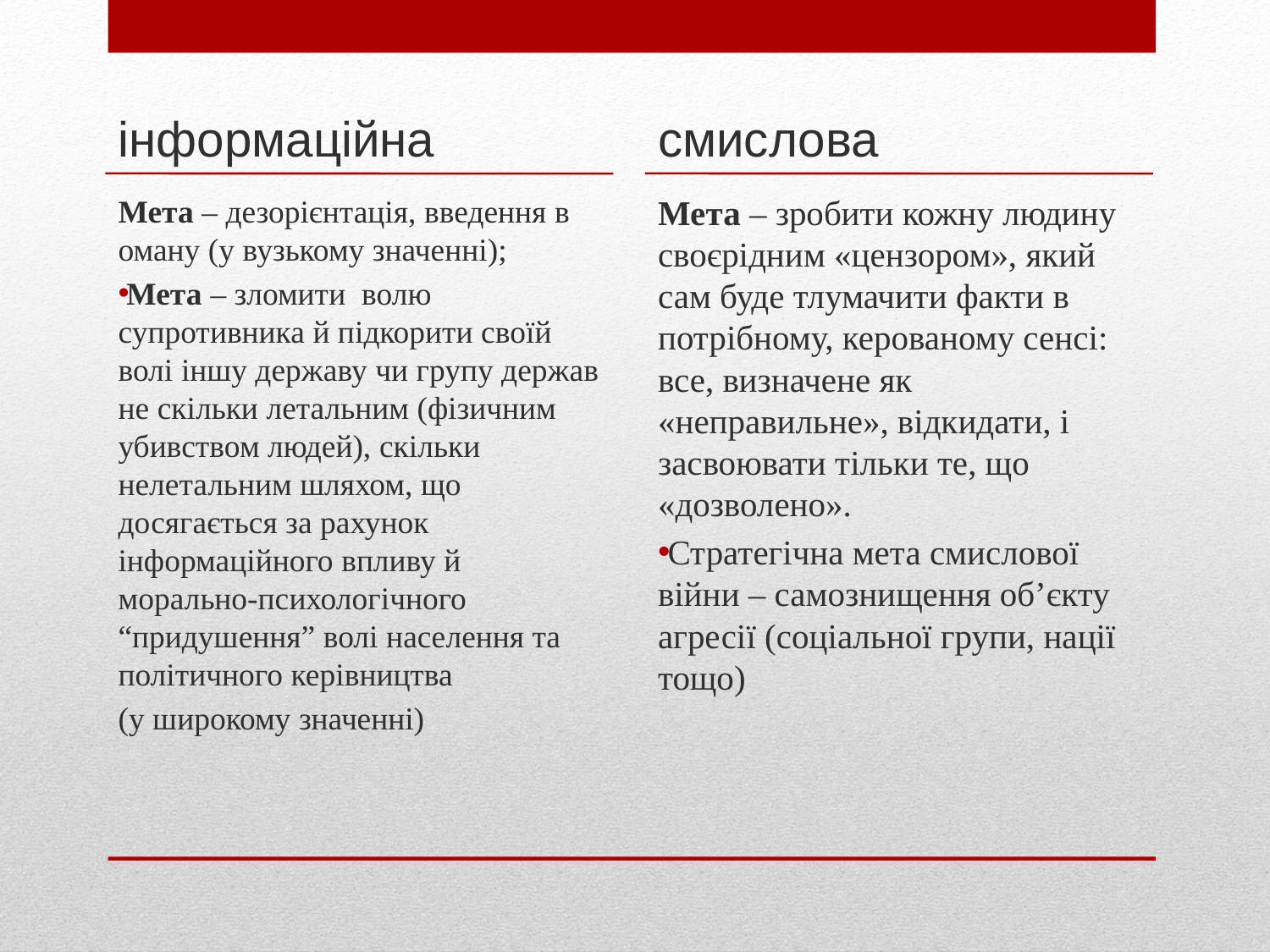

інформаційна
смислова
Мета – дезорієнтація, введення в оману (у вузькому значенні);
Мета – зломити  волю супротивника й підкорити своїй волі іншу державу чи групу держав не скільки летальним (фізичним убивством людей), скільки нелетальним шляхом, що досягається за рахунок інформаційного впливу й морально-психологічного “придушення” волі населення та політичного керівництва
(у широкому значенні)
Мета – зробити кожну людину своєрідним «цензором», який сам буде тлумачити факти в потрібному, керованому сенсі: все, визначене як «неправильне», відкидати, і засвоювати тільки те, що «дозволено».
Стратегічна мета смислової війни – самознищення об’єкту агресії (соціальної групи, нації тощо)